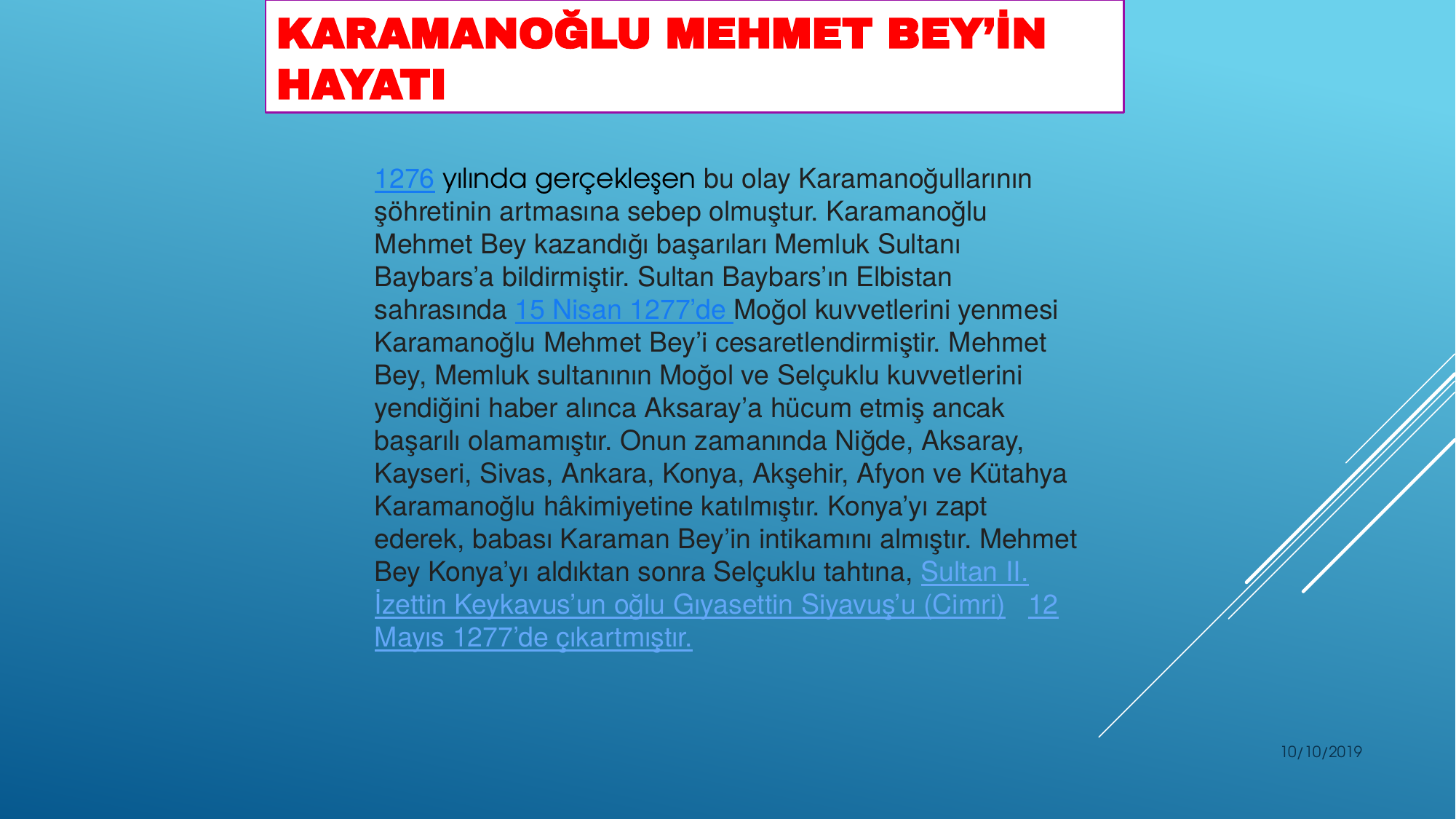

KARAMANOĞLU MEHMET BEY’İN HAYATI
1276 yılında gerçekleşen bu olay Karamanoğullarının şöhretinin artmasına sebep olmuştur. Karamanoğlu Mehmet Bey kazandığı başarıları Memluk Sultanı Baybars’a bildirmiştir. Sultan Baybars’ın Elbistan sahrasında 15 Nisan 1277’de Moğol kuvvetlerini yenmesi Karamanoğlu Mehmet Bey’i cesaretlendirmiştir. Mehmet Bey, Memluk sultanının Moğol ve Selçuklu kuvvetlerini yendiğini haber alınca Aksaray’a hücum etmiş ancak başarılı olamamıştır. Onun zamanında Niğde, Aksaray, Kayseri, Sivas, Ankara, Konya, Akşehir, Afyon ve Kütahya Karamanoğlu hâkimiyetine katılmıştır. Konya’yı zapt ederek, babası Karaman Bey’in intikamını almıştır. Mehmet Bey Konya’yı aldıktan sonra Selçuklu tahtına, Sultan II. İzettin Keykavus’un oğlu Gıyasettin Siyavuş’u (Cimri)   12 Mayıs 1277’de çıkartmıştır.
10/10/2019